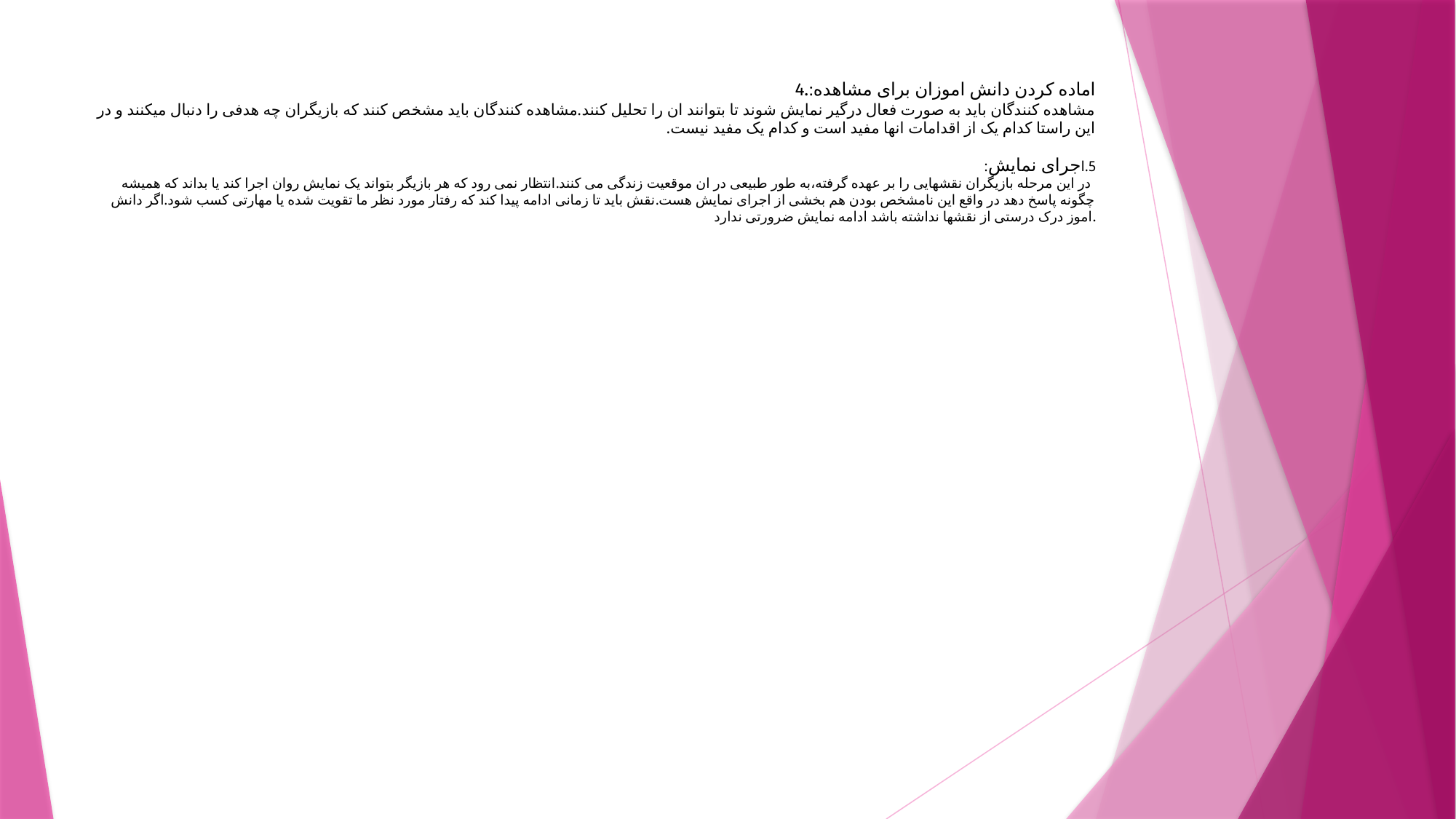

# 4.اماده کردن دانش اموزان برای مشاهده: مشاهده کنندگان باید به صورت فعال درگیر نمایش شوند تا بتوانند ان را تحلیل کنند.مشاهده کنندگان باید مشخص کنند که بازیگران چه هدفی را دنبال میکنند و در این راستا کدام یک از اقدامات انها مفید است و کدام یک مفید نیست. 5.اجرای نمایش: در این مرحله بازیگران نقشهایی را بر عهده گرفته،به طور طبیعی در ان موقعیت زندگی می کنند.انتظار نمی رود که هر بازیگر بتواند یک نمایش روان اجرا کند یا بداند که همیشه چگونه پاسخ دهد در واقع این نامشخص بودن هم بخشی از اجرای نمایش هست.نقش باید تا زمانی ادامه پیدا کند که رفتار مورد نظر ما تقویت شده یا مهارتی کسب شود.اگر دانش اموز درک درستی از نقشها نداشته باشد ادامه نمایش ضرورتی ندارد.